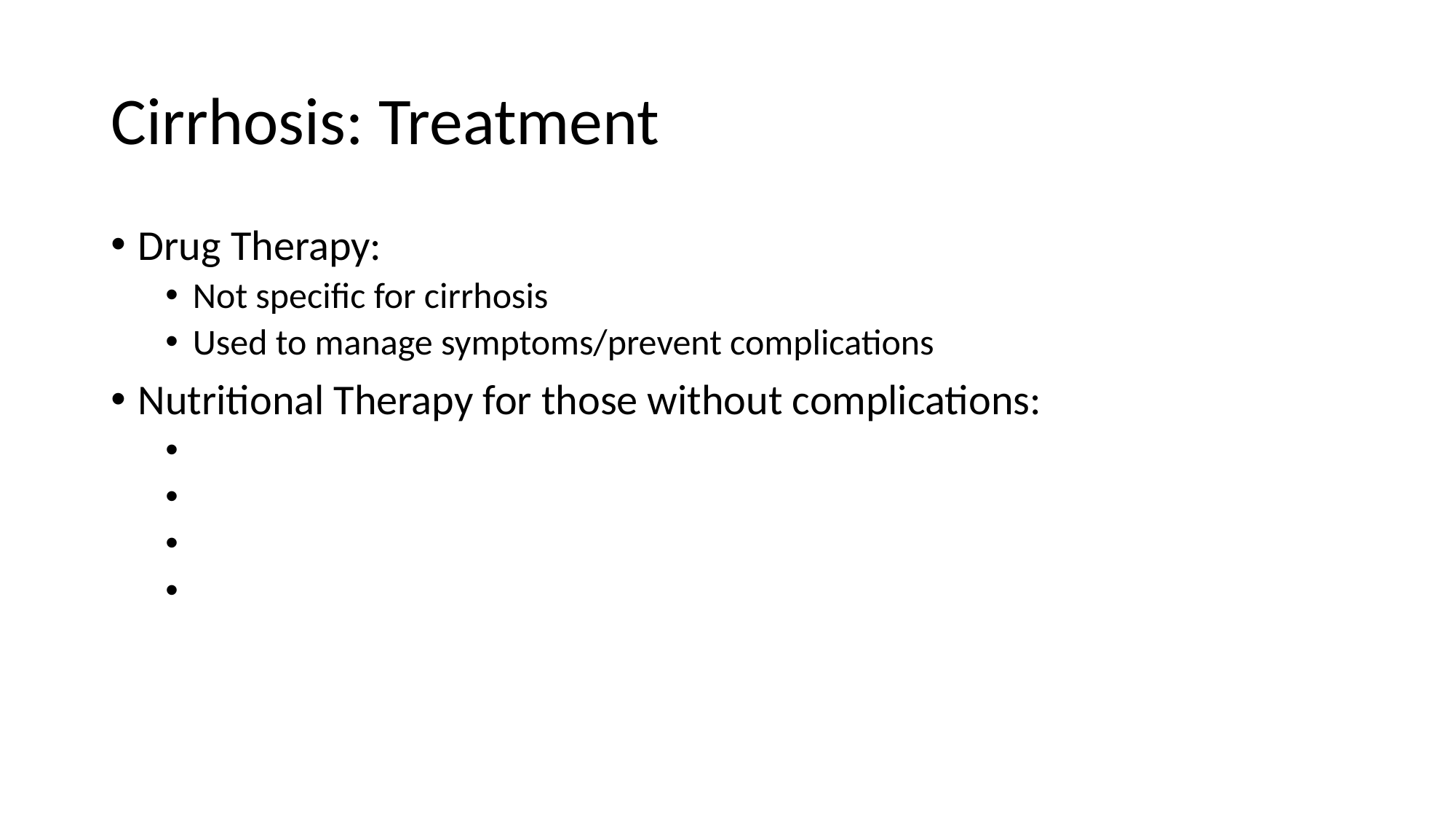

# Cirrhosis: Treatment
Drug Therapy:
Not specific for cirrhosis
Used to manage symptoms/prevent complications
Nutritional Therapy for those without complications: